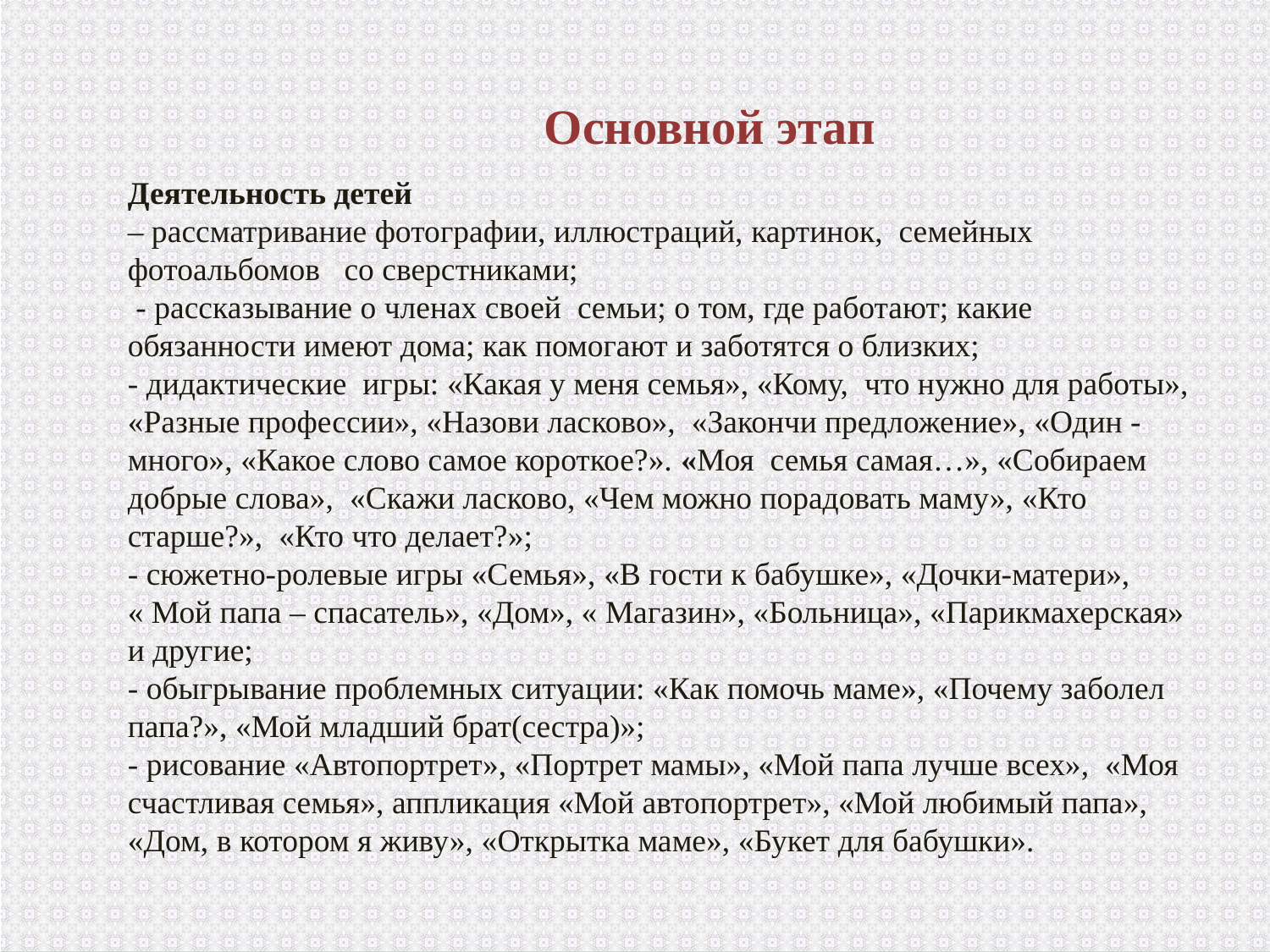

# Основной этап
Деятельность детей
– рассматривание фотографии, иллюстраций, картинок,  семейных фотоальбомов   со сверстниками;
 - рассказывание о членах своей  семьи; о том, где работают; какие обязанности имеют дома; как помогают и заботятся о близких;
- дидактические  игры: «Какая у меня семья», «Кому,  что нужно для работы», «Разные профессии», «Назови ласково»,  «Закончи предложение», «Один - много», «Какое слово самое короткое?». «Моя  семья самая…», «Собираем добрые слова»,  «Скажи ласково, «Чем можно порадовать маму», «Кто старше?»,  «Кто что делает?»;
- сюжетно-ролевые игры «Семья», «В гости к бабушке», «Дочки-матери»,
« Мой папа – спасатель», «Дом», « Магазин», «Больница», «Парикмахерская» и другие;
- обыгрывание проблемных ситуации: «Как помочь маме», «Почему заболел папа?», «Мой младший брат(сестра)»;
- рисование «Автопортрет», «Портрет мамы», «Мой папа лучше всех»,  «Моя счастливая семья», аппликация «Мой автопортрет», «Мой любимый папа», «Дом, в котором я живу», «Открытка маме», «Букет для бабушки».